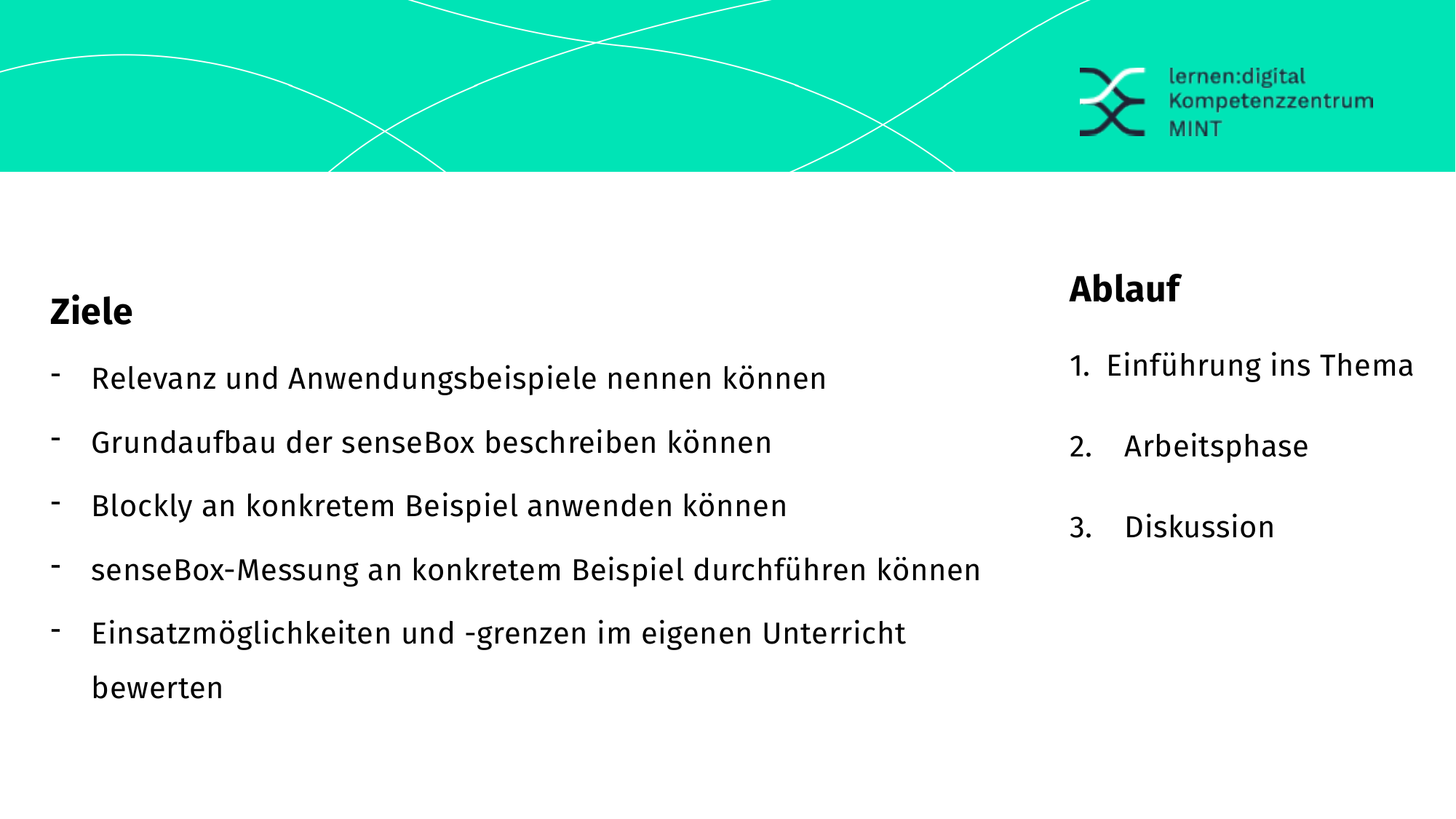

Ablauf
Ziele
Relevanz und Anwendungsbeispiele nennen können
Grundaufbau der senseBox beschreiben können
Blockly an konkretem Beispiel anwenden können
senseBox-Messung an konkretem Beispiel durchführen können
Einsatzmöglichkeiten und -grenzen im eigenen Unterricht bewerten

Einführung ins Thema
Arbeitsphase
Diskussion